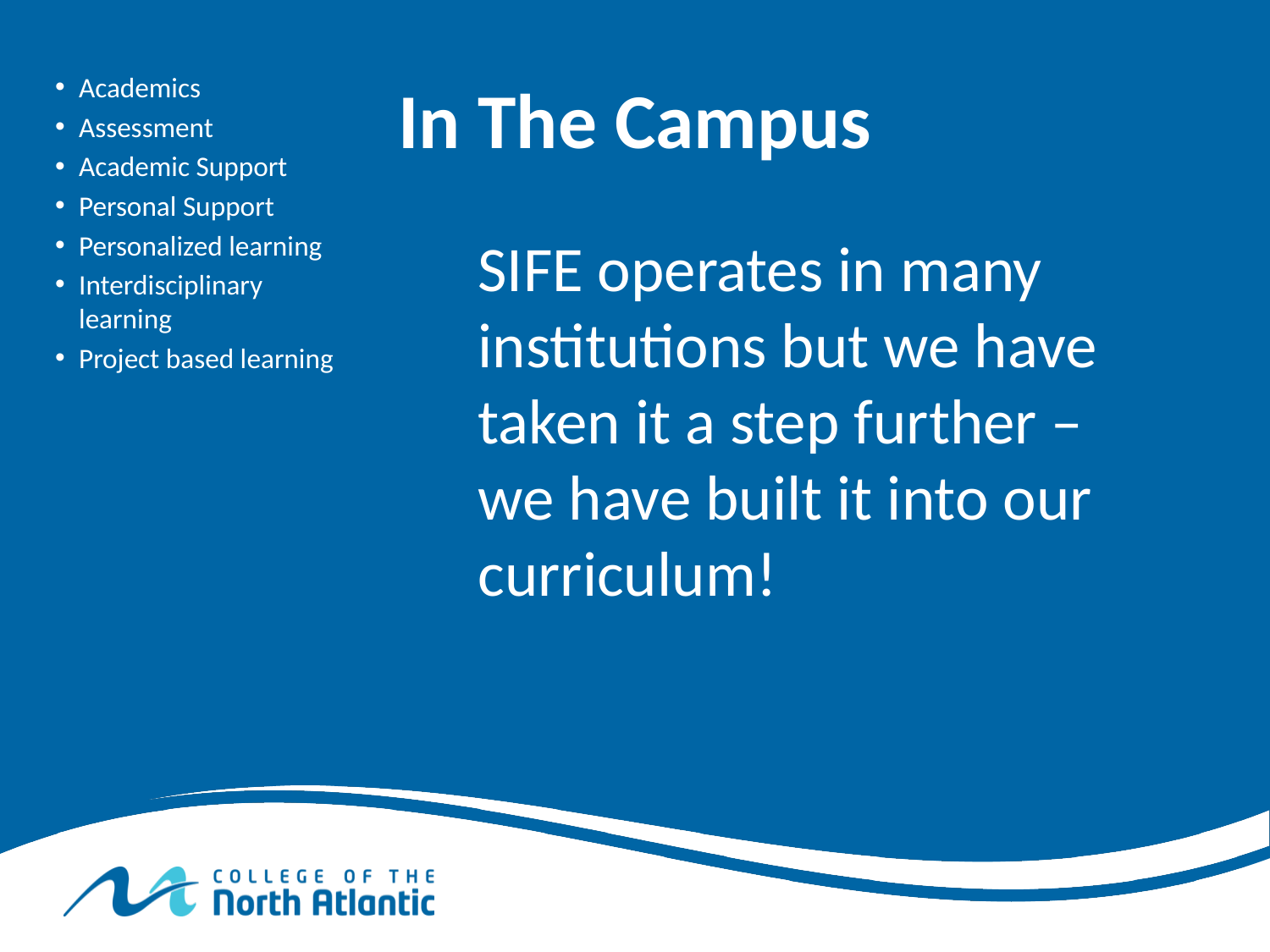

# In The Campus
Academics
Assessment
Academic Support
Personal Support
Personalized learning
Interdisciplinary learning
Project based learning

SIFE operates in many institutions but we have taken it a step further – we have built it into our curriculum!